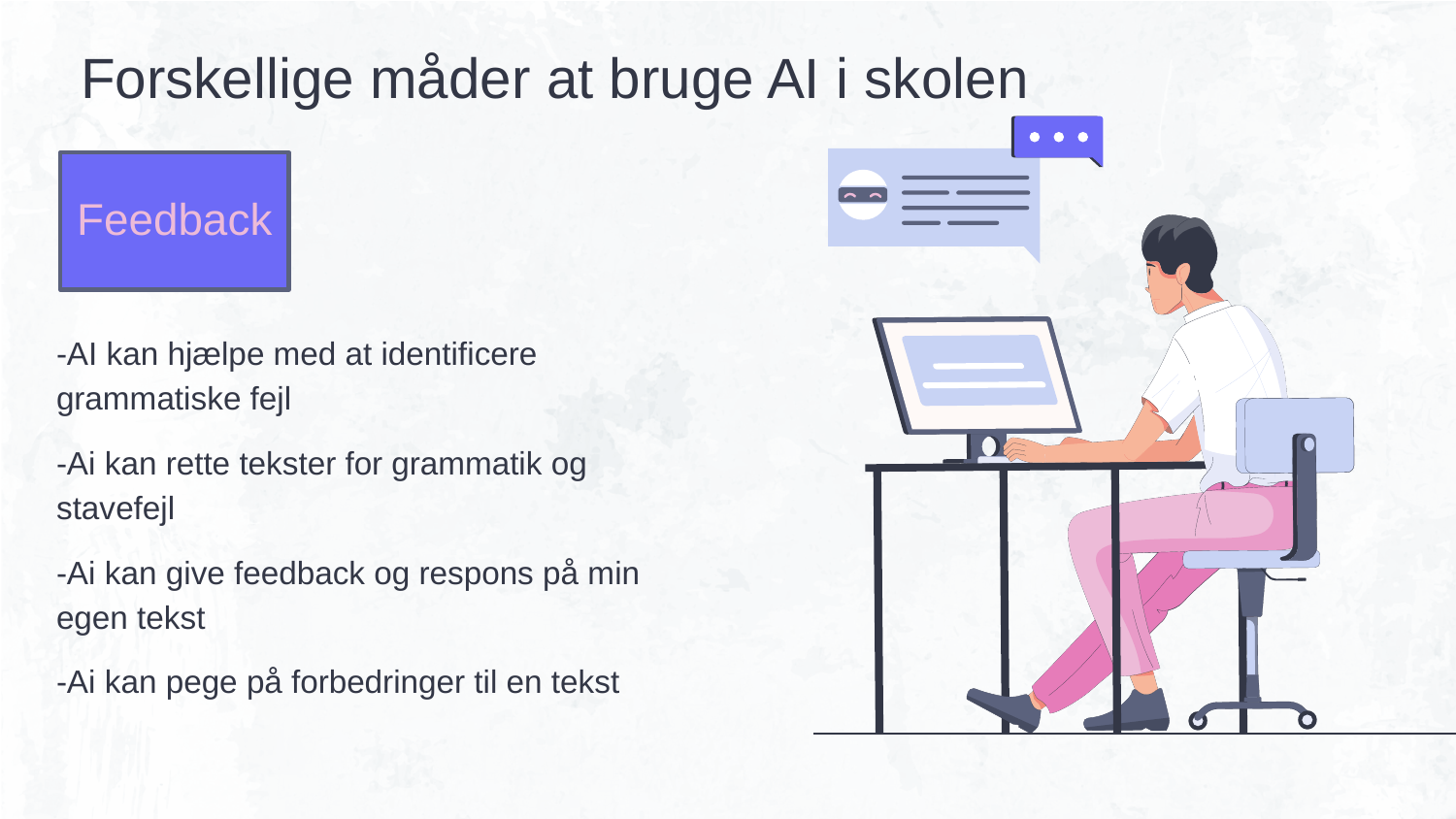

# Forskellige måder at bruge AI i skolen

Feedback
-AI kan hjælpe med at identificere grammatiske fejl
-Ai kan rette tekster for grammatik og stavefejl
-Ai kan give feedback og respons på min egen tekst
-Ai kan pege på forbedringer til en tekst